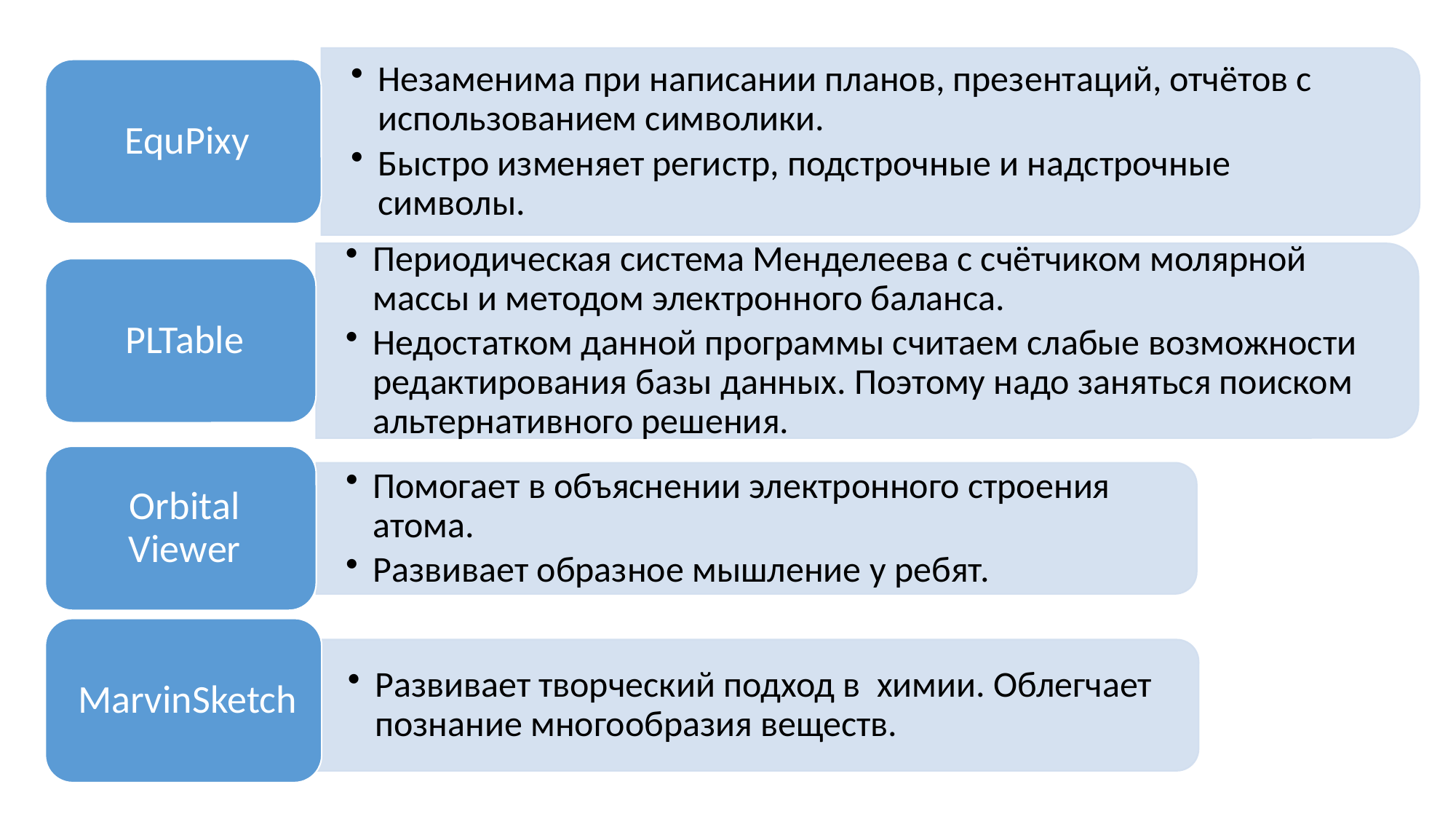

Незаменима при написании планов, презентаций, отчётов с использованием символики.
Быстро изменяет регистр, подстрочные и надстрочные символы.
EquPixy
Периодическая система Менделеева с счётчиком молярной массы и методом электронного баланса.
Недостатком данной программы считаем слабые возможности редактирования базы данных. Поэтому надо заняться поиском альтернативного решения.
PLTable
Помогает в объяснении электронного строения атома.
Развивает образное мышление у ребят.
Orbital Viewer
Развивает творческий подход в  химии. Облегчает познание многообразия веществ.
MarvinSketch